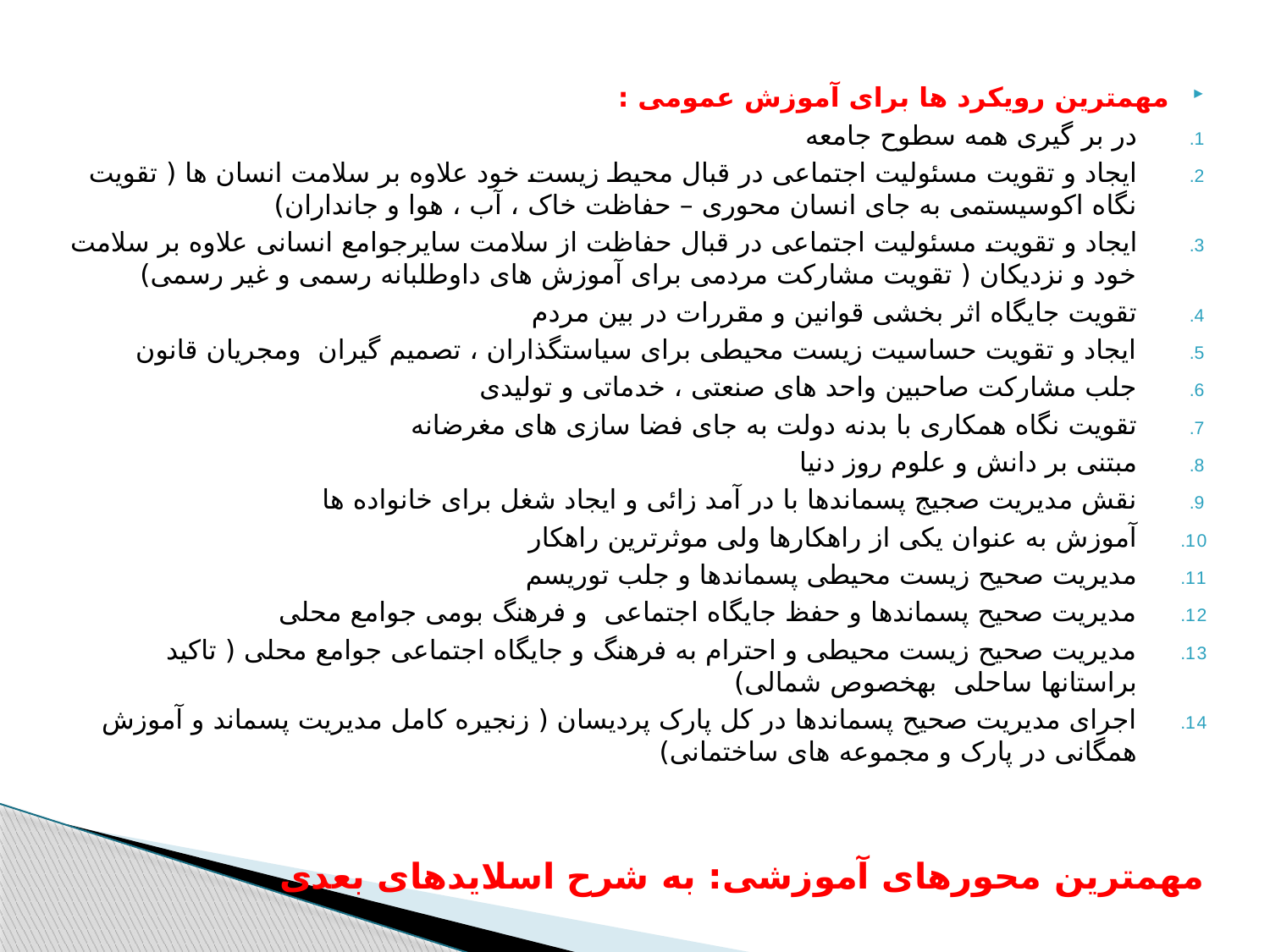

مهمترین رویکرد ها برای آموزش عمومی :
در بر گیری همه سطوح جامعه
ایجاد و تقویت مسئولیت اجتماعی در قبال محیط زیست خود علاوه بر سلامت انسان ها ( تقویت نگاه اکوسیستمی به جای انسان محوری – حفاظت خاک ، آب ، هوا و جانداران)
ایجاد و تقویت مسئولیت اجتماعی در قبال حفاظت از سلامت سایرجوامع انسانی علاوه بر سلامت خود و نزدیکان ( تقویت مشارکت مردمی برای آموزش های داوطلبانه رسمی و غیر رسمی)
تقویت جایگاه اثر بخشی قوانین و مقررات در بین مردم
ایجاد و تقویت حساسیت زیست محیطی برای سیاستگذاران ، تصمیم گیران  ومجریان قانون
جلب مشارکت صاحبین واحد های صنعتی ، خدماتی و تولیدی
تقویت نگاه همکاری با بدنه دولت به جای فضا سازی های مغرضانه
مبتنی بر دانش و علوم روز دنیا
نقش مدیریت صجیج پسماندها با در آمد زائی و ایجاد شغل برای خانواده ها
آموزش به عنوان یکی از راهکارها ولی موثرترین راهکار
مدیریت صحیح زیست محیطی پسماندها و جلب توریسم
مدیریت صحیح پسماندها و حفظ جایگاه اجتماعی  و فرهنگ بومی جوامع محلی
مدیریت صحیح زیست محیطی و احترام به فرهنگ و جایگاه اجتماعی جوامع محلی ( تاکید براستانها ساحلی  بهخصوص شمالی)
اجرای مدیریت صحیح پسماندها در کل پارک پردیسان ( زنجیره کامل مدیریت پسماند و آموزش همگانی در پارک و مجموعه های ساختمانی)

# مهمترین محورهای آموزشی: به شرح اسلایدهای بعدی